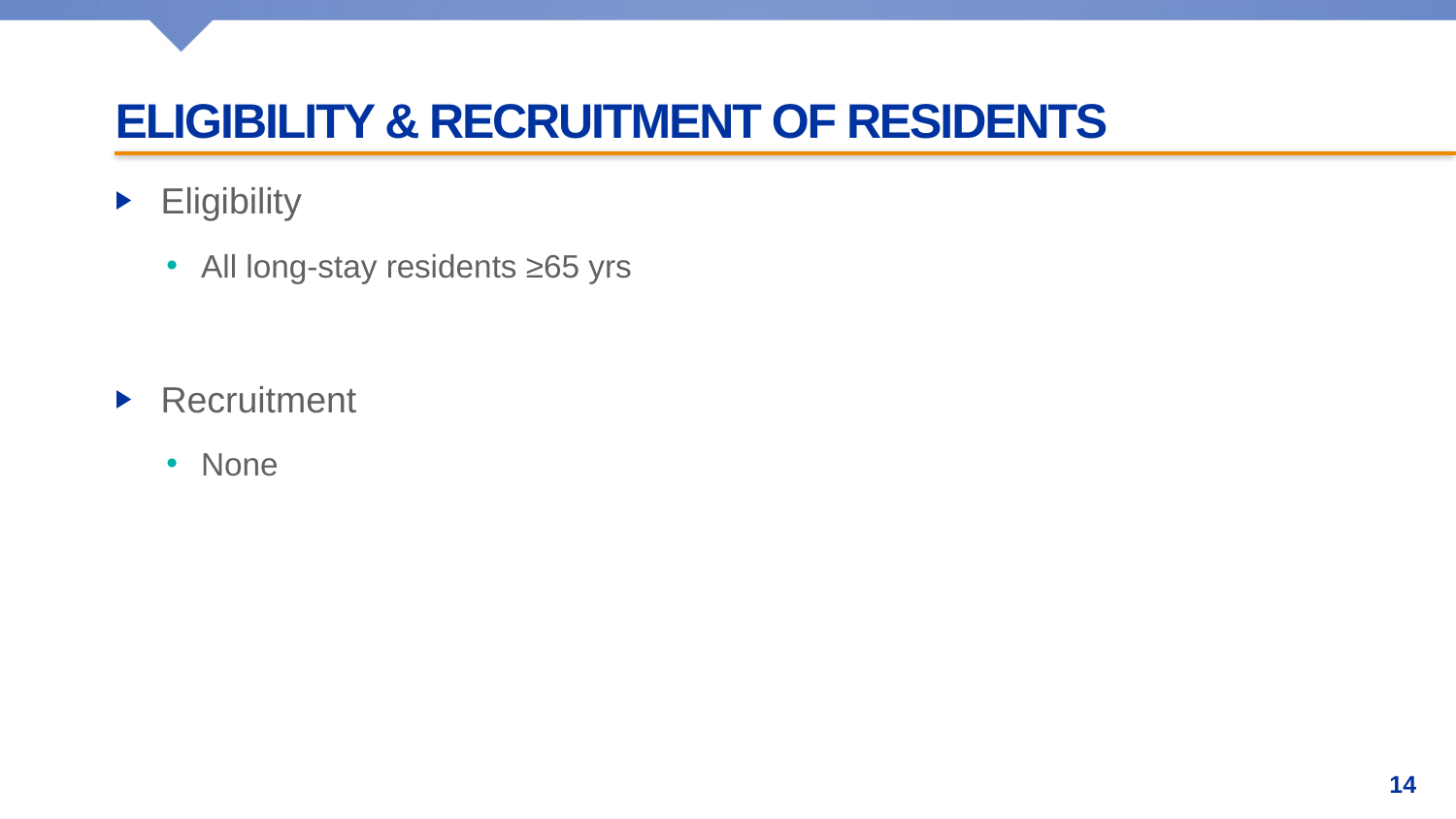

# Eligibility & recruitment of residents
Eligibility
All long-stay residents ≥65 yrs

Recruitment
None

14